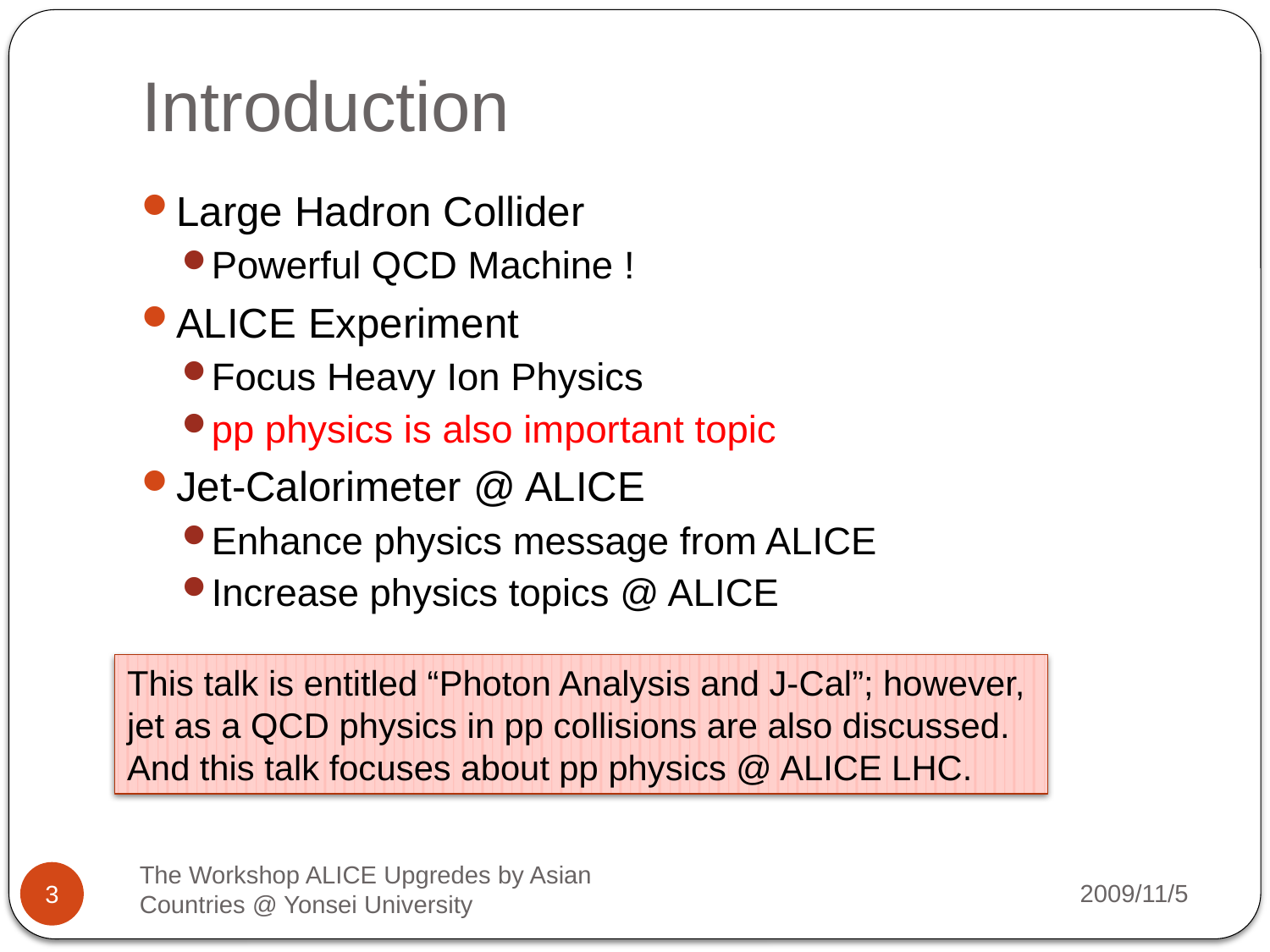

# Introduction
Large Hadron Collider
Powerful QCD Machine !
ALICE Experiment
Focus Heavy Ion Physics
pp physics is also important topic
Jet-Calorimeter @ ALICE
Enhance physics message from ALICE
Increase physics topics @ ALICE
This talk is entitled “Photon Analysis and J-Cal”; however,
jet as a QCD physics in pp collisions are also discussed.
And this talk focuses about pp physics @ ALICE LHC.
The Workshop ALICE Upgredes by Asian Countries @ Yonsei University
2009/11/5
3